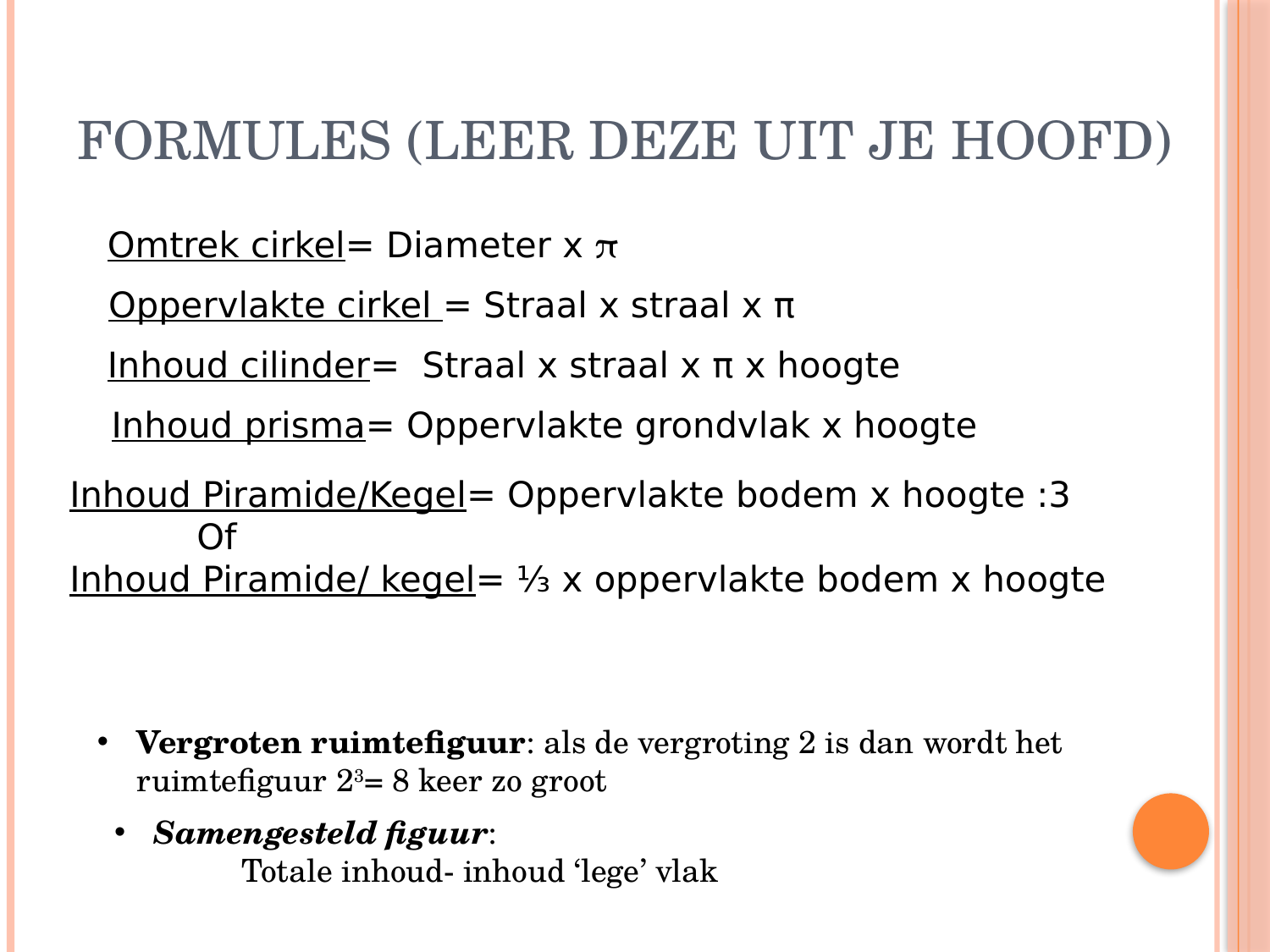

# Formules (leer deze uit je hoofd)
Omtrek cirkel= Diameter x π
Oppervlakte cirkel = Straal x straal x π

Inhoud cilinder=  Straal x straal x π x hoogte
Inhoud prisma= Oppervlakte grondvlak x hoogte

Inhoud Piramide/Kegel= Oppervlakte bodem x hoogte :3
	Of
Inhoud Piramide/ kegel= ⅓ x oppervlakte bodem x hoogte
Vergroten ruimtefiguur: als de vergroting 2 is dan wordt het ruimtefiguur 23= 8 keer zo groot
Samengesteld figuur:
	Totale inhoud- inhoud ‘lege’ vlak